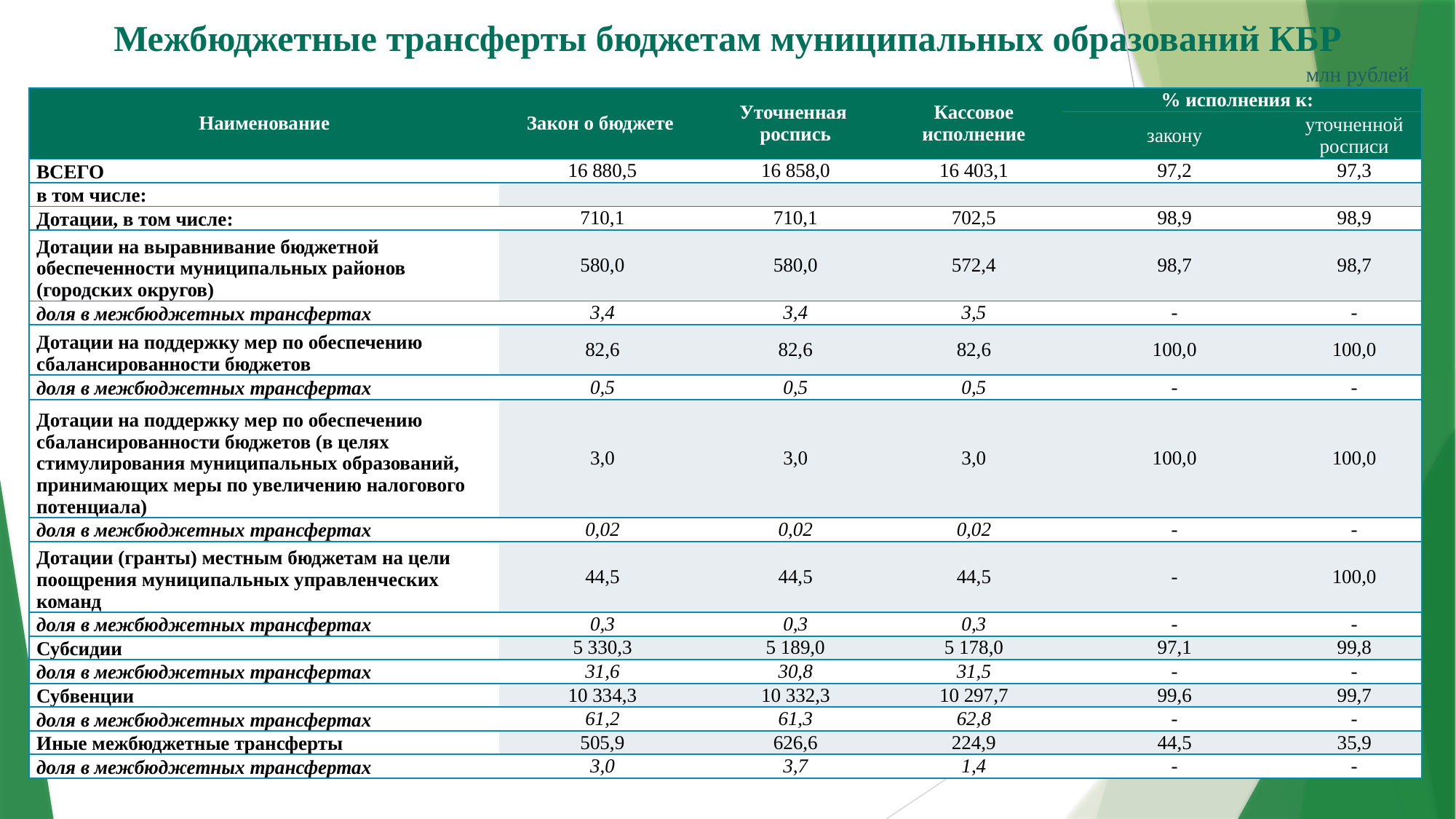

# Межбюджетные трансферты бюджетам муниципальных образований КБР
млн рублей
| Наименование | Закон о бюджете | Уточненная роспись | Кассовое исполнение | % исполнения к: |  |
| --- | --- | --- | --- | --- | --- |
|  |  |  |  | закону | уточненной росписи |
| ВСЕГО | 16 880,5 | 16 858,0 | 16 403,1 | 97,2 | 97,3 |
| в том числе: |  |  |  |  |  |
| Дотации, в том числе: | 710,1 | 710,1 | 702,5 | 98,9 | 98,9 |
| Дотации на выравнивание бюджетной обеспеченности муниципальных районов (городских округов) | 580,0 | 580,0 | 572,4 | 98,7 | 98,7 |
| доля в межбюджетных трансфертах | 3,4 | 3,4 | 3,5 | - | - |
| Дотации на поддержку мер по обеспечению сбалансированности бюджетов | 82,6 | 82,6 | 82,6 | 100,0 | 100,0 |
| доля в межбюджетных трансфертах | 0,5 | 0,5 | 0,5 | - | - |
| Дотации на поддержку мер по обеспечению сбалансированности бюджетов (в целях стимулирования муниципальных образований, принимающих меры по увеличению налогового потенциала) | 3,0 | 3,0 | 3,0 | 100,0 | 100,0 |
| доля в межбюджетных трансфертах | 0,02 | 0,02 | 0,02 | - | - |
| Дотации (гранты) местным бюджетам на цели поощрения муниципальных управленческих команд | 44,5 | 44,5 | 44,5 | - | 100,0 |
| доля в межбюджетных трансфертах | 0,3 | 0,3 | 0,3 | - | - |
| Субсидии | 5 330,3 | 5 189,0 | 5 178,0 | 97,1 | 99,8 |
| доля в межбюджетных трансфертах | 31,6 | 30,8 | 31,5 | - | - |
| Субвенции | 10 334,3 | 10 332,3 | 10 297,7 | 99,6 | 99,7 |
| доля в межбюджетных трансфертах | 61,2 | 61,3 | 62,8 | - | - |
| Иные межбюджетные трансферты | 505,9 | 626,6 | 224,9 | 44,5 | 35,9 |
| доля в межбюджетных трансфертах | 3,0 | 3,7 | 1,4 | - | - |